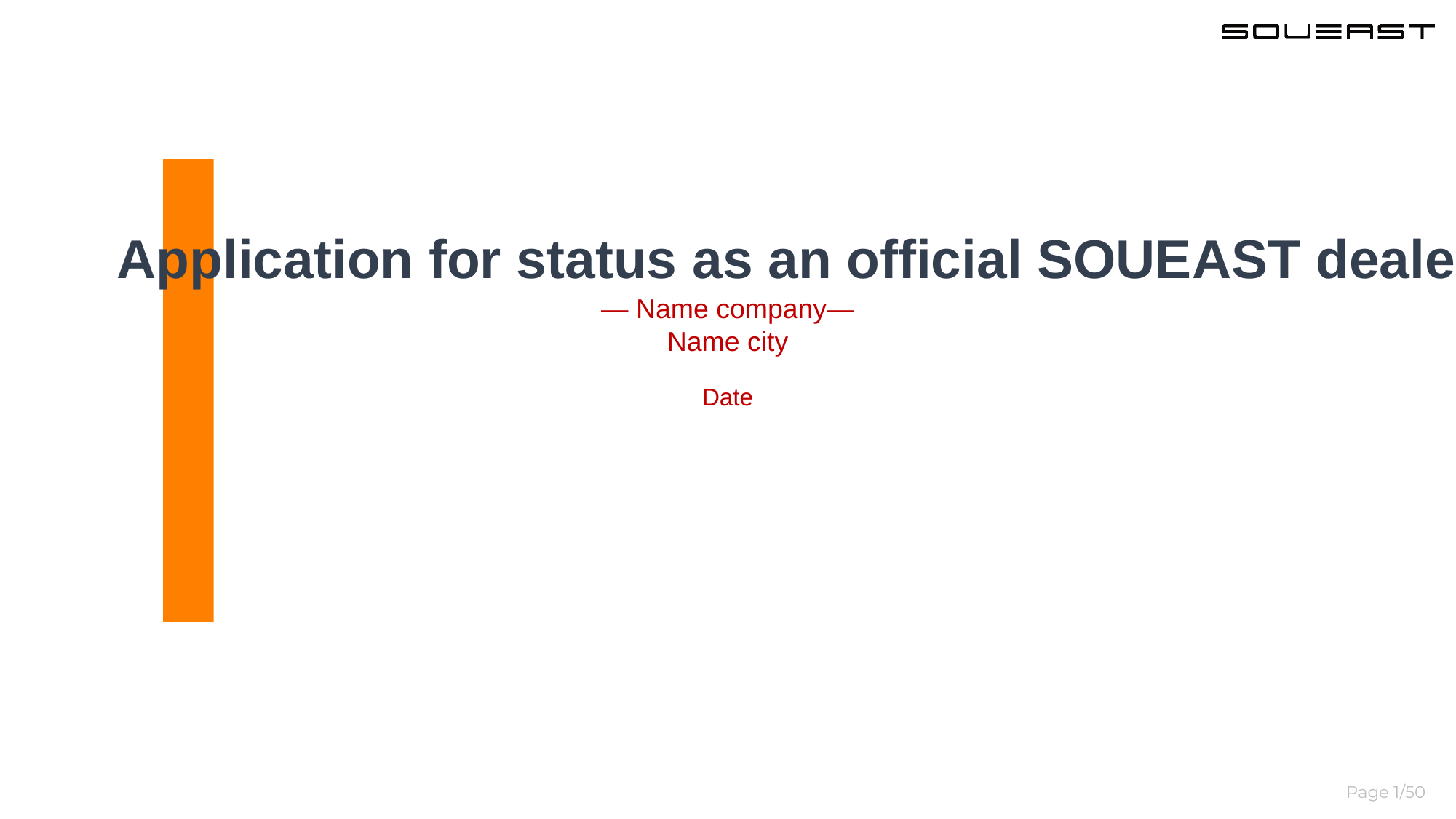

Application for status as an official SOUEAST dealer
— Name company—
 Name city
Date